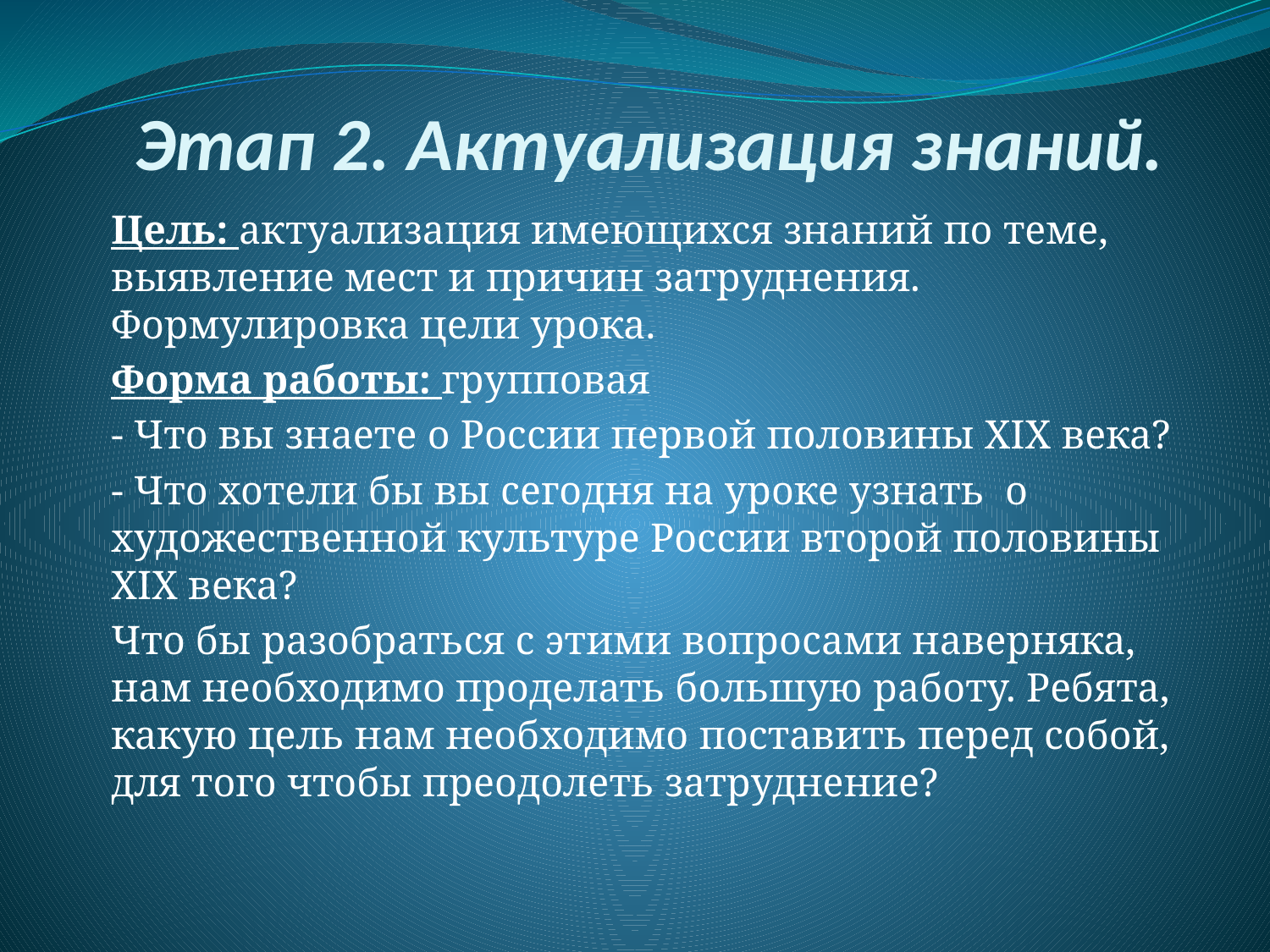

# Этап 2. Актуализация знаний.
	Цель: актуализация имеющихся знаний по теме, выявление мест и причин затруднения. Формулировка цели урока.
	Форма работы: групповая
	- Что вы знаете о России первой половины XIX века?
	- Что хотели бы вы сегодня на уроке узнать  о художественной культуре России второй половины XIX века?
	Что бы разобраться с этими вопросами наверняка, нам необходимо проделать большую работу. Ребята, какую цель нам необходимо поставить перед собой, для того чтобы преодолеть затруднение?